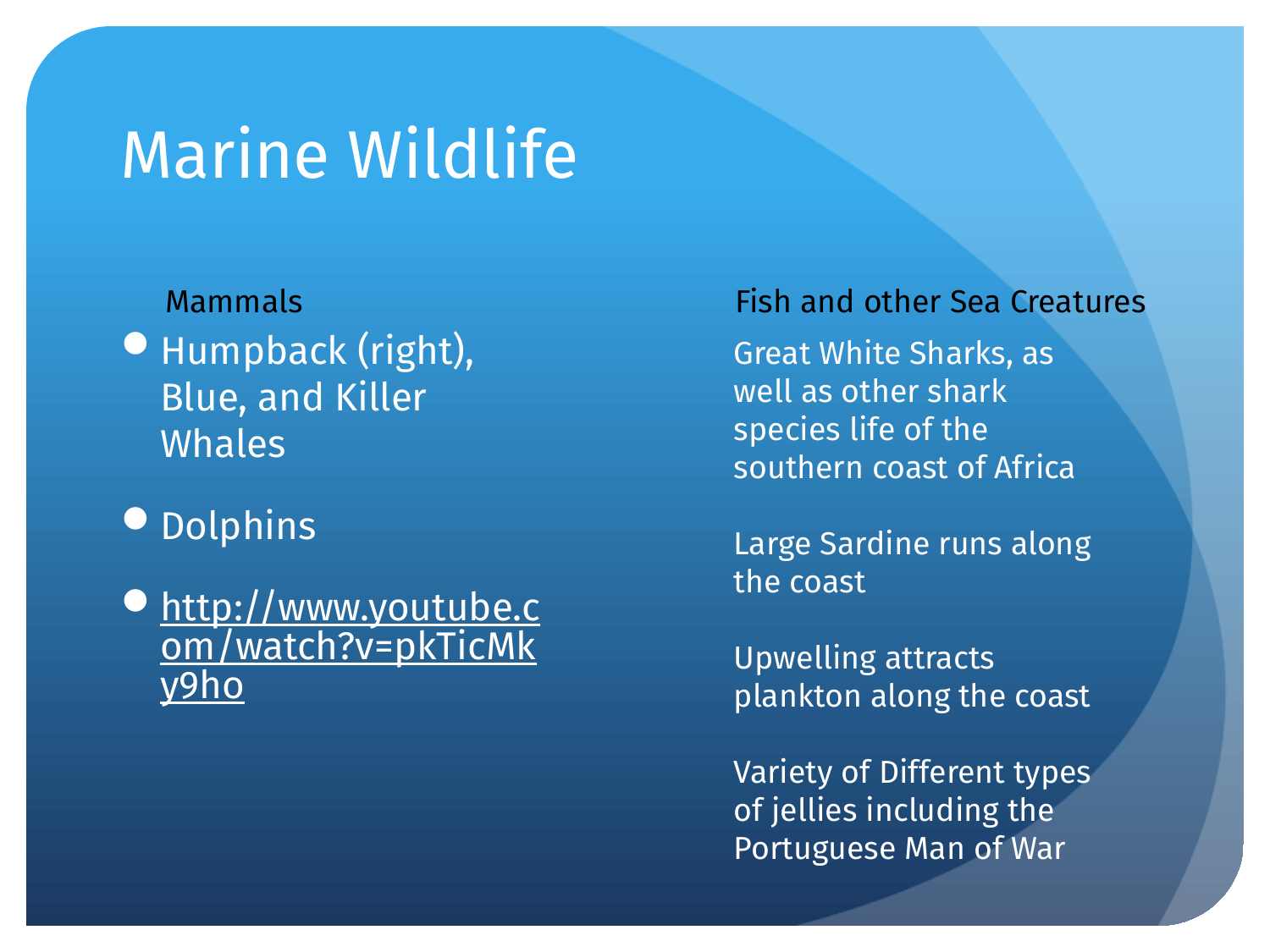

# Marine Wildlife
Mammals
Fish and other Sea Creatures
Humpback (right), Blue, and Killer Whales
Dolphins
http://www.youtube.com/watch?v=pkTicMky9ho

Great White Sharks, as well as other shark species life of the southern coast of Africa

Large Sardine runs along the coast

Upwelling attracts plankton along the coast

Variety of Different types of jellies including the Portuguese Man of War